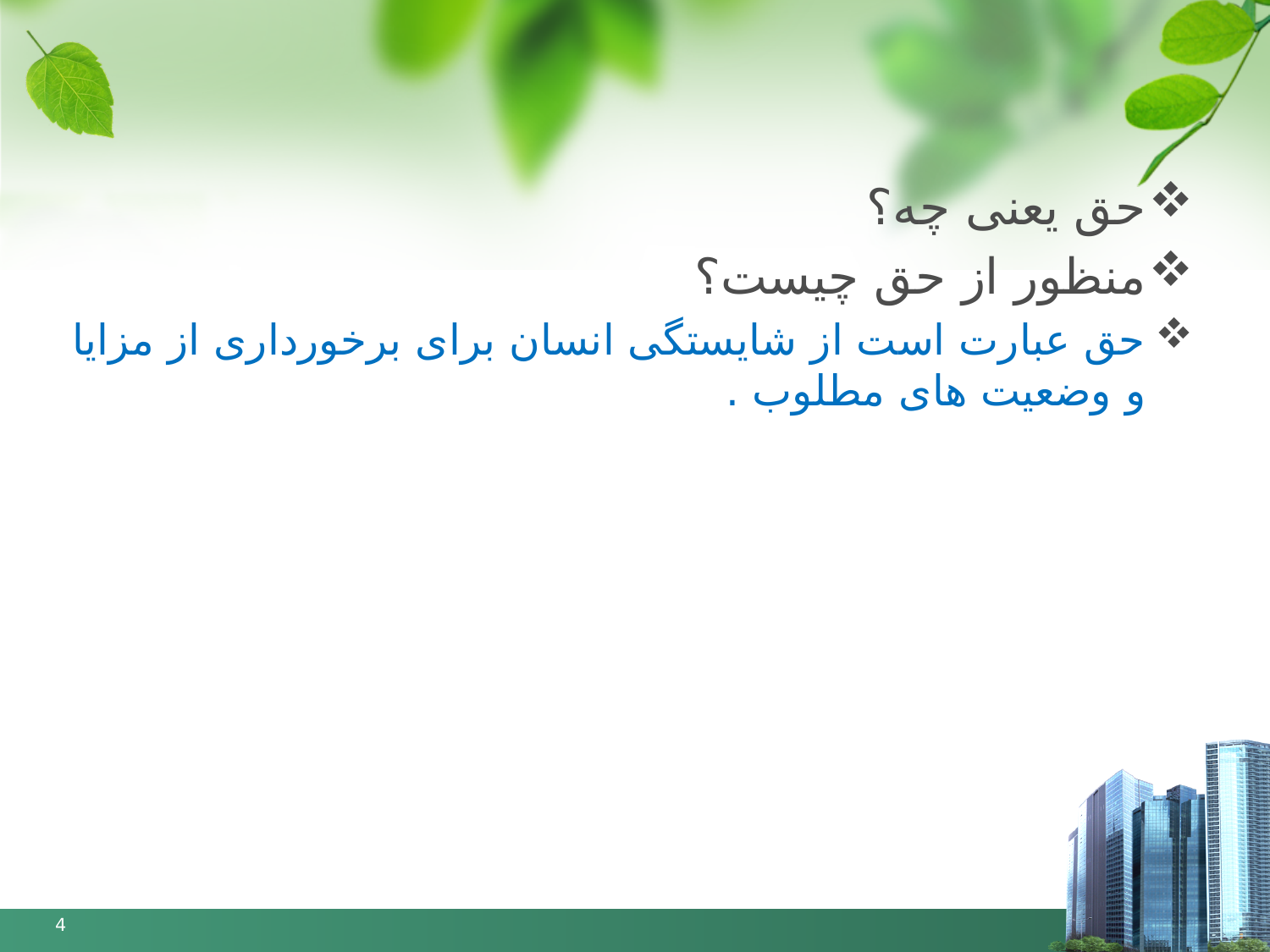

حق یعنی چه؟
منظور از حق چیست؟
حق عبارت است از شایستگی انسان برای برخورداری از مزایا و وضعیت های مطلوب .

4